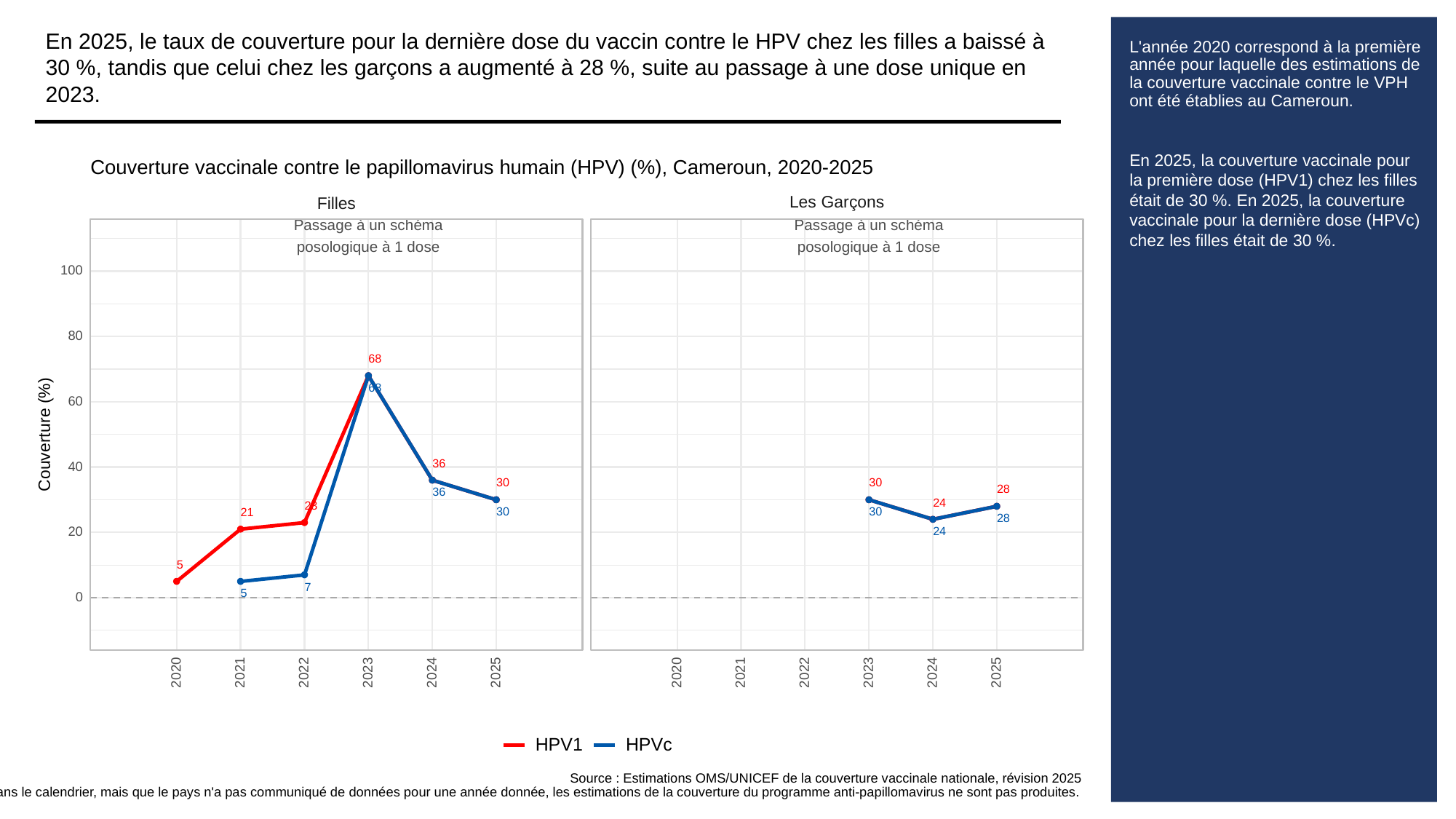

En 2025, le taux de couverture pour la dernière dose du vaccin contre le HPV chez les filles a baissé à 30 %, tandis que celui chez les garçons a augmenté à 28 %, suite au passage à une dose unique en 2023.
# L'année 2020 correspond à la première année pour laquelle des estimations de la couverture vaccinale contre le VPH ont été établies au Cameroun.

En 2025, la couverture vaccinale pour la première dose (HPV1) chez les filles était de 30 %. En 2025, la couverture vaccinale pour la dernière dose (HPVc) chez les filles était de 30 %.

Couverture vaccinale contre le papillomavirus humain (HPV) (%), Cameroun, 2020-2025
Les Garçons
Filles

Passage à un schéma
Passage à un schéma

posologique à 1 dose
posologique à 1 dose
100

80

68

68
60

Couverture (%)

36
40

30
30
28
36

24

23

30
30
21
28

20
24

5

7
5
0

2023
2023
2020
2021
2022
2024
2025
2020
2021
2022
2024
2025
HPVc
HPV1

Source : Estimations OMS/UNICEF de la couverture vaccinale nationale, révision 2025
Pour certains pays, si le vaccin anti-papillomavirus figure dans le calendrier, mais que le pays n'a pas communiqué de données pour une année donnée, les estimations de la couverture du programme anti-papillomavirus ne sont pas produites.